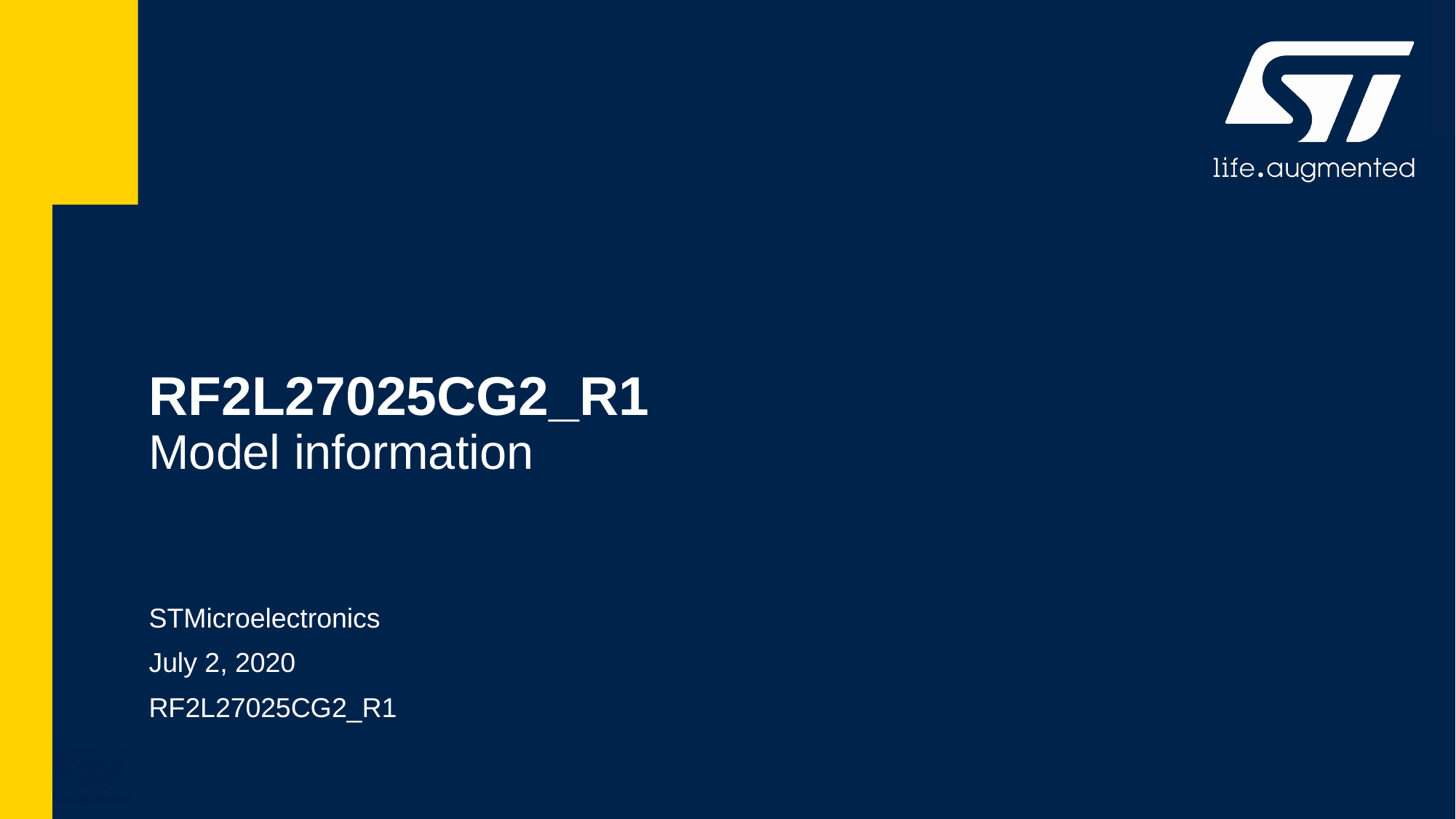

# RF2L27025CG2_R1 Model information
STMicroelectronics
July 2, 2020
RF2L27025CG2_R1